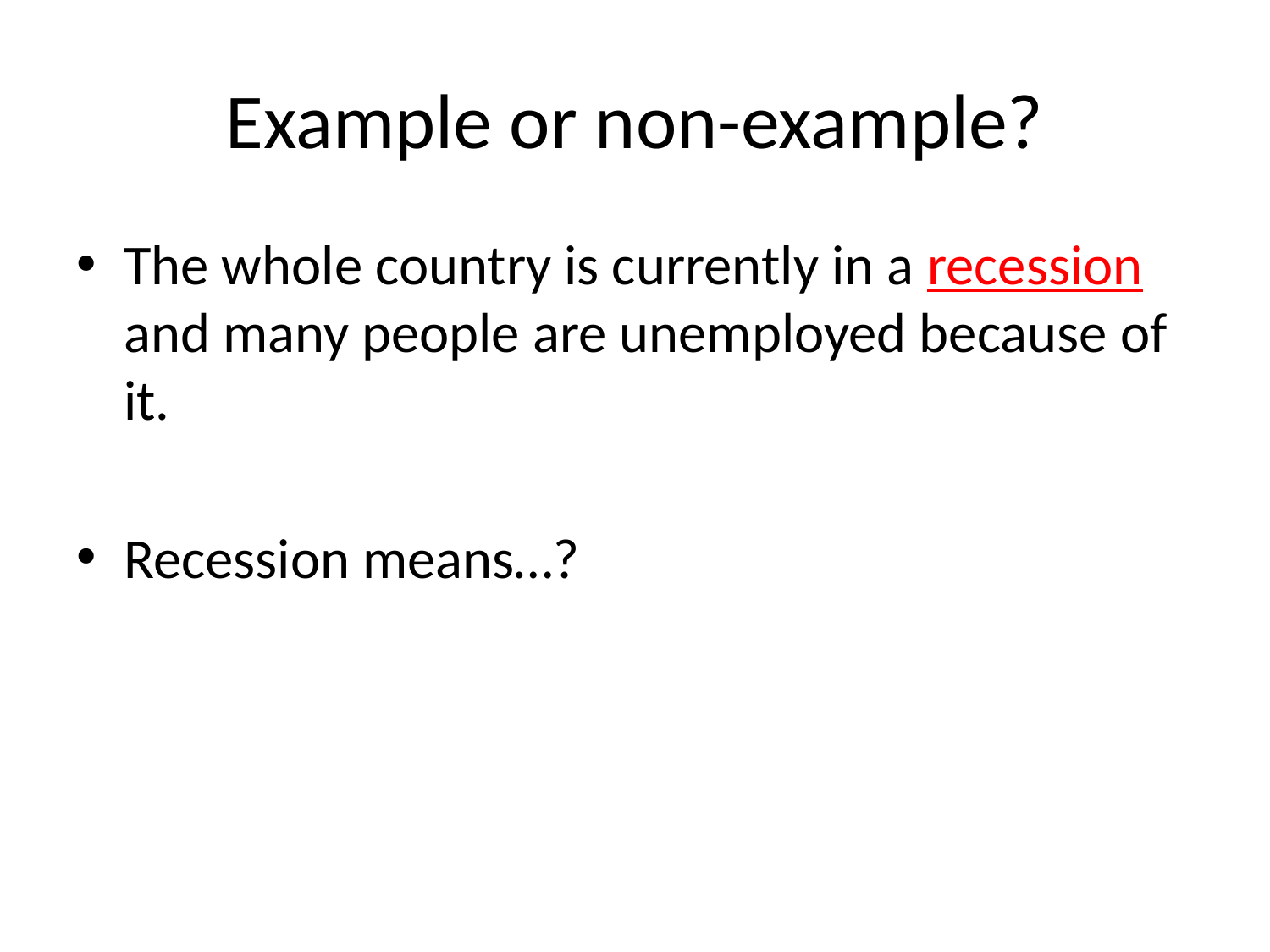

# Example or non-example?
The whole country is currently in a recession and many people are unemployed because of it.

Recession means…?